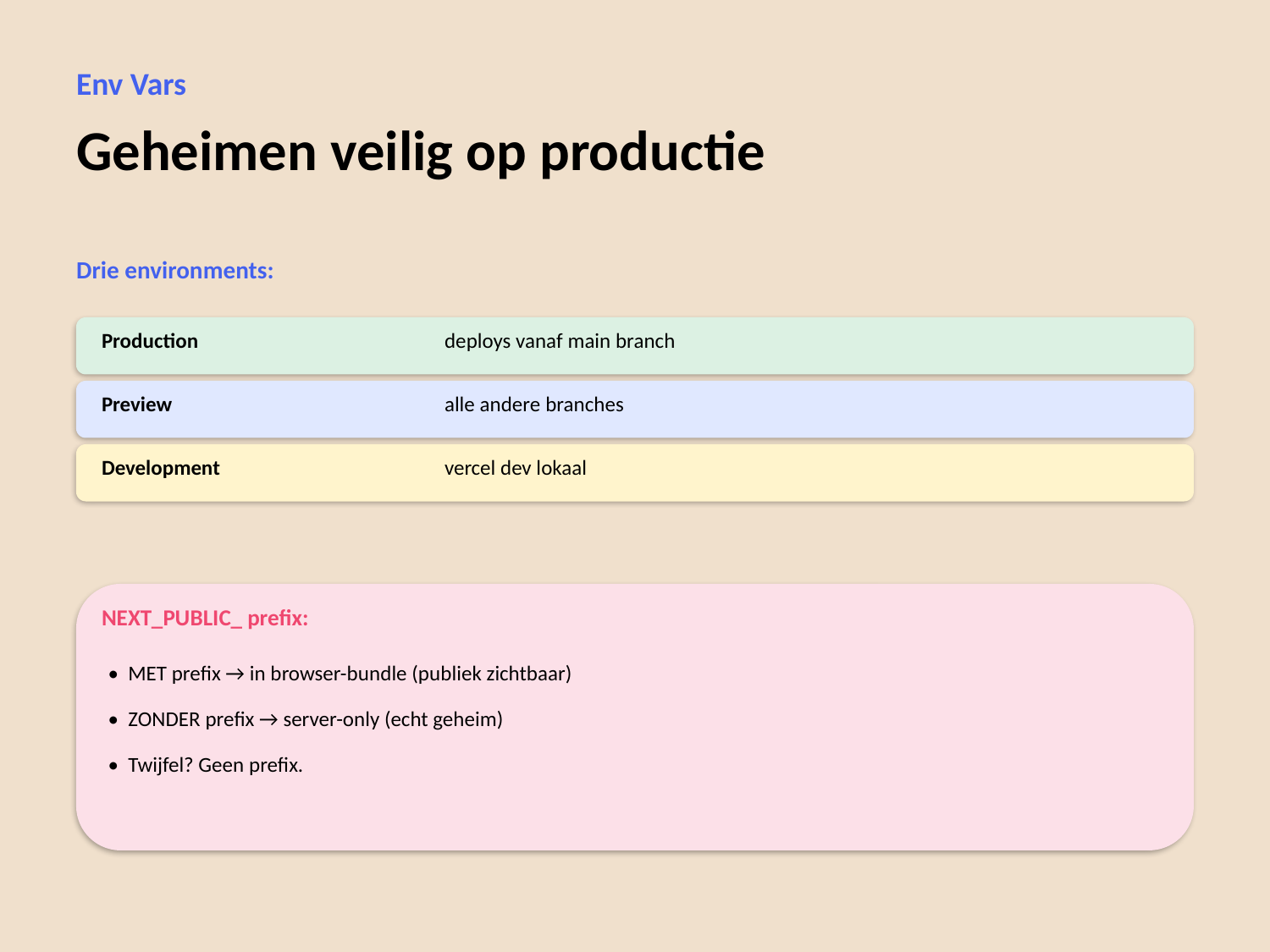

Env Vars
Geheimen veilig op productie
Drie environments:

Production
deploys vanaf main branch

Preview
alle andere branches

Development
vercel dev lokaal

NEXT_PUBLIC_ prefix:
•  MET prefix → in browser-bundle (publiek zichtbaar)
•  ZONDER prefix → server-only (echt geheim)
•  Twijfel? Geen prefix.